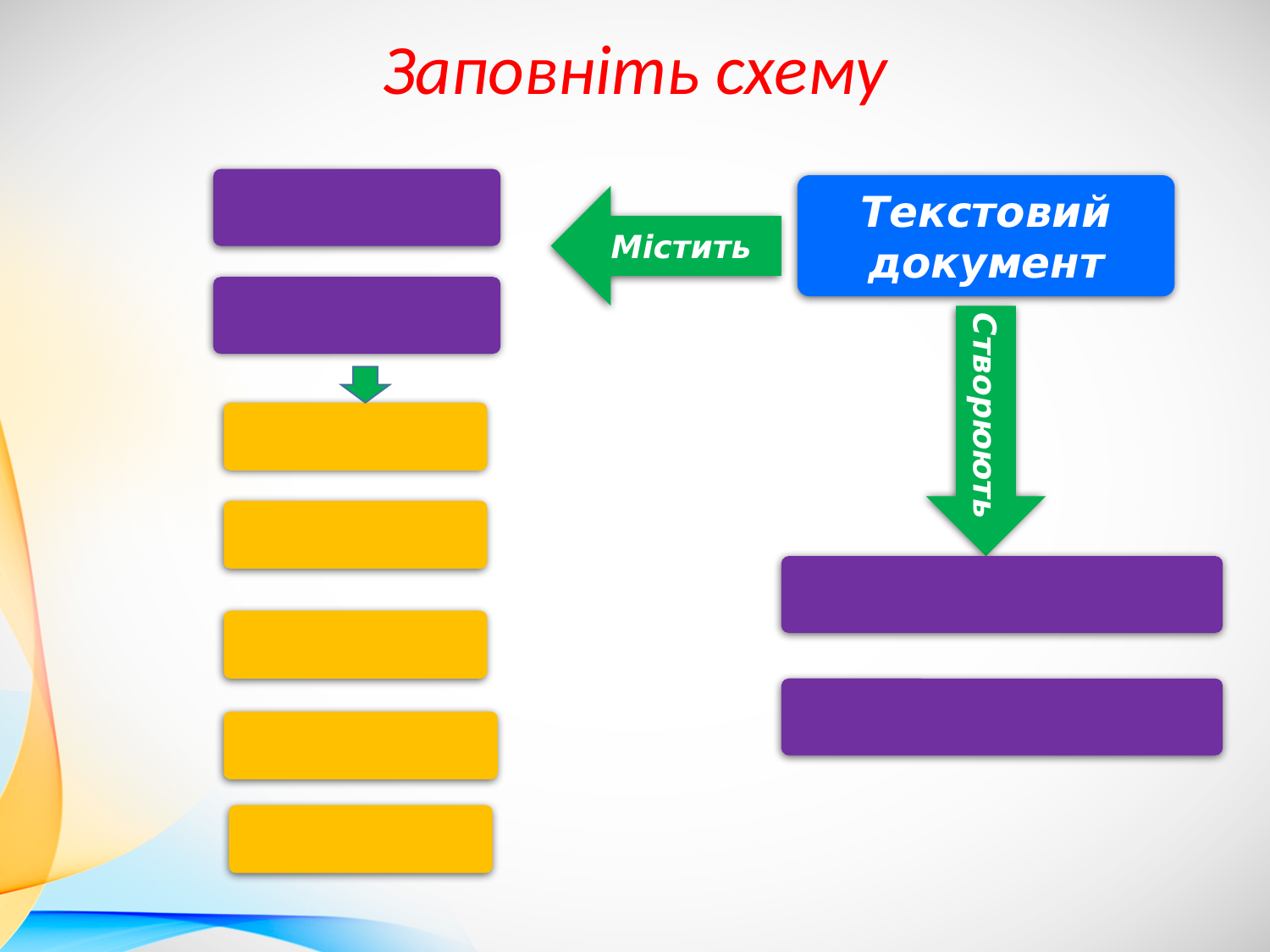

# Заповніть схему

Текстовий документ
Містить

Створюють